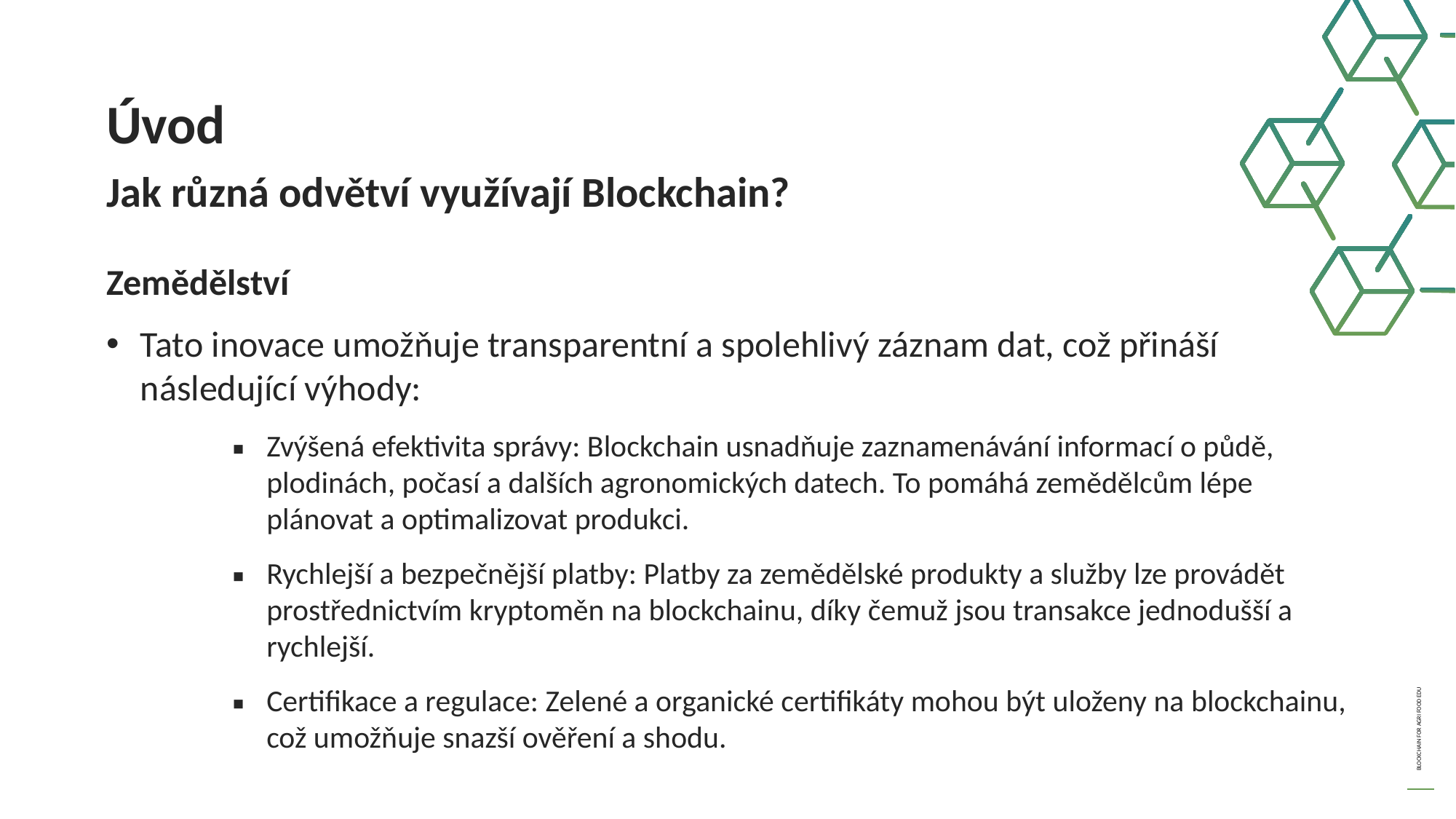

Úvod
Jak různá odvětví využívají Blockchain?
Zemědělství
Tato inovace umožňuje transparentní a spolehlivý záznam dat, což přináší následující výhody:
Zvýšená efektivita správy: Blockchain usnadňuje zaznamenávání informací o půdě, plodinách, počasí a dalších agronomických datech. To pomáhá zemědělcům lépe plánovat a optimalizovat produkci.
Rychlejší a bezpečnější platby: Platby za zemědělské produkty a služby lze provádět prostřednictvím kryptoměn na blockchainu, díky čemuž jsou transakce jednodušší a rychlejší.
Certifikace a regulace: Zelené a organické certifikáty mohou být uloženy na blockchainu, což umožňuje snazší ověření a shodu.